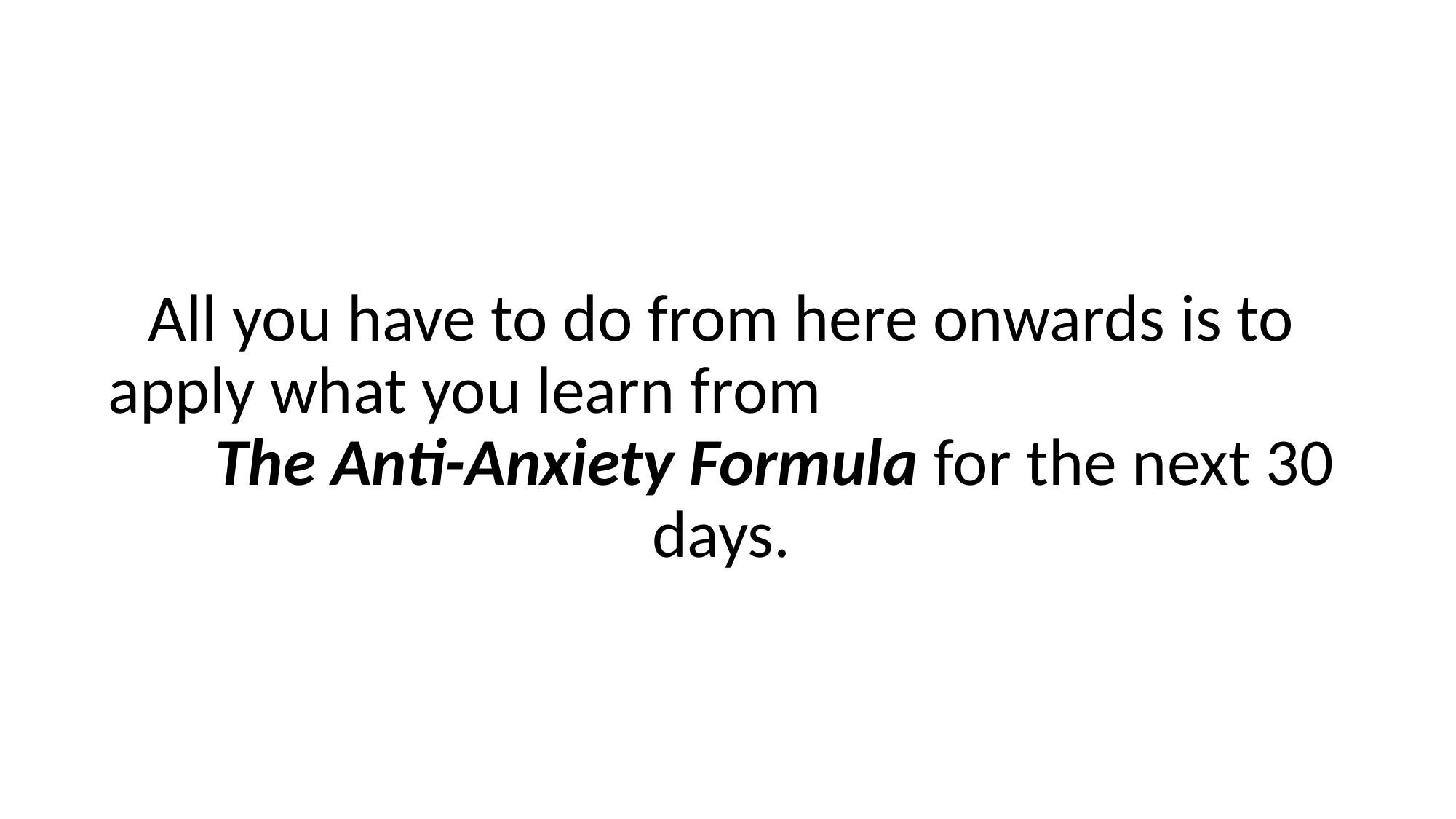

All you have to do from here onwards is to apply what you learn from                                          The Anti-Anxiety Formula for the next 30 days.